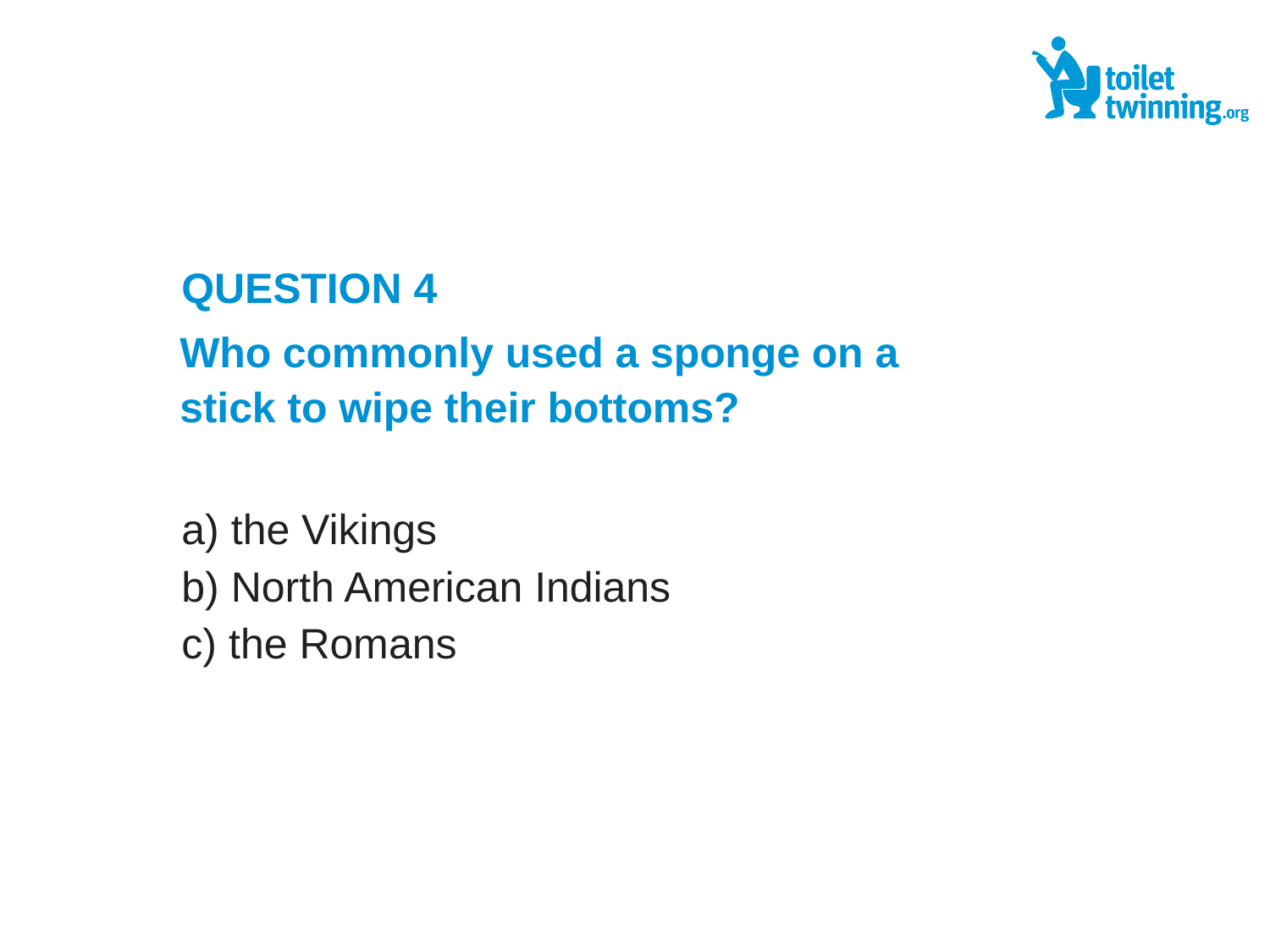

QUESTION 4
Who commonly used a sponge on a stick to wipe their bottoms?

 the Vikings
 North American Indians
 the Romans